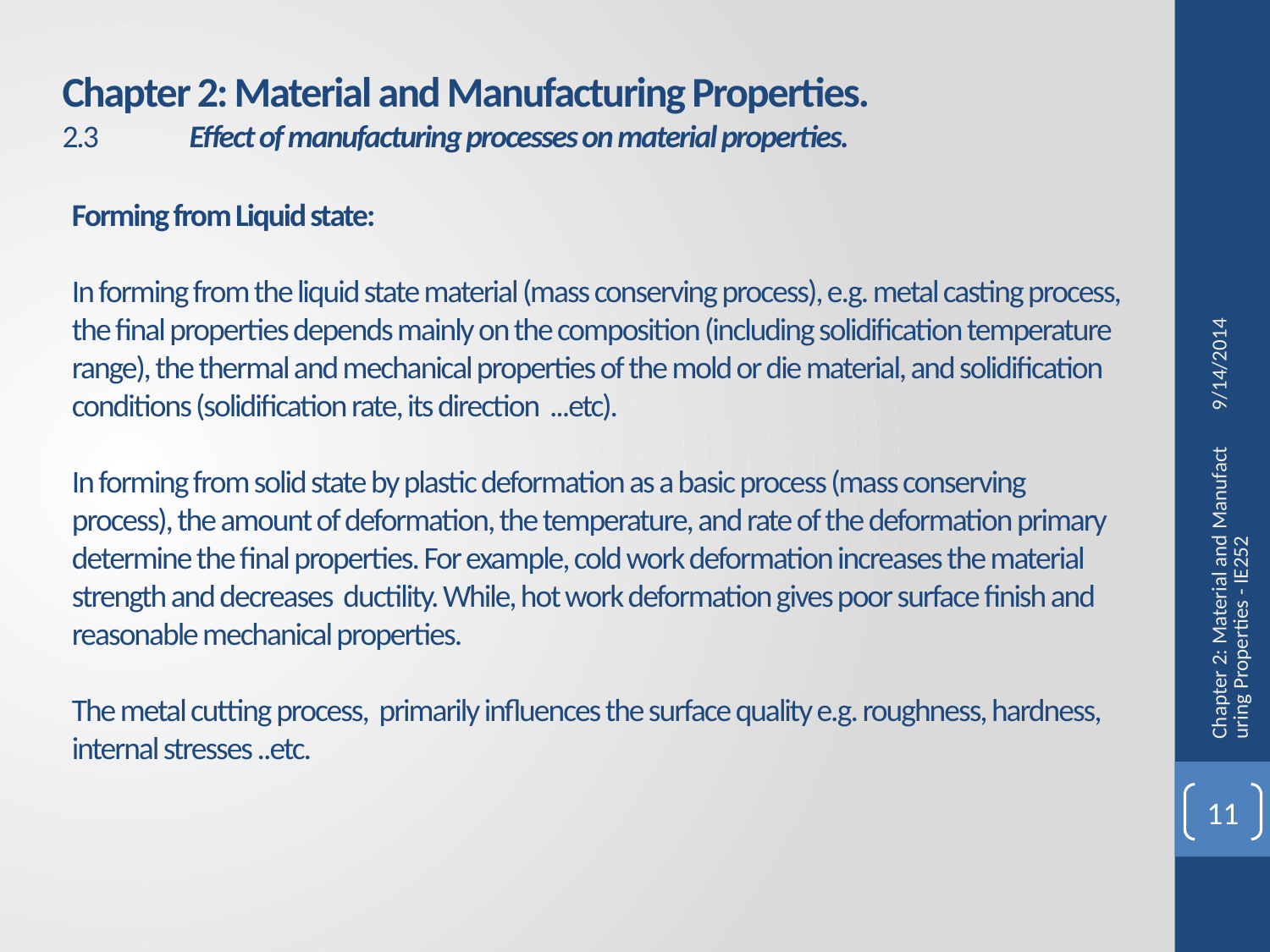

Chapter 2: Material and Manufacturing Properties.
2.3	Effect of manufacturing processes on material properties.
Forming from Liquid state:
In forming from the liquid state material (mass conserving process), e.g. metal casting process, the final properties depends mainly on the composition (including solidification temperature range), the thermal and mechanical properties of the mold or die material, and solidification conditions (solidification rate, its direction  ...etc).
In forming from solid state by plastic deformation as a basic process (mass conserving process), the amount of deformation, the temperature, and rate of the deformation primary determine the final properties. For example, cold work deformation increases the material strength and decreases  ductility. While, hot work deformation gives poor surface finish and reasonable mechanical properties.
The metal cutting process,  primarily influences the surface quality e.g. roughness, hardness, internal stresses ..etc.
9/14/2014
Chapter 2: Material and Manufacturing Properties - IE252
11